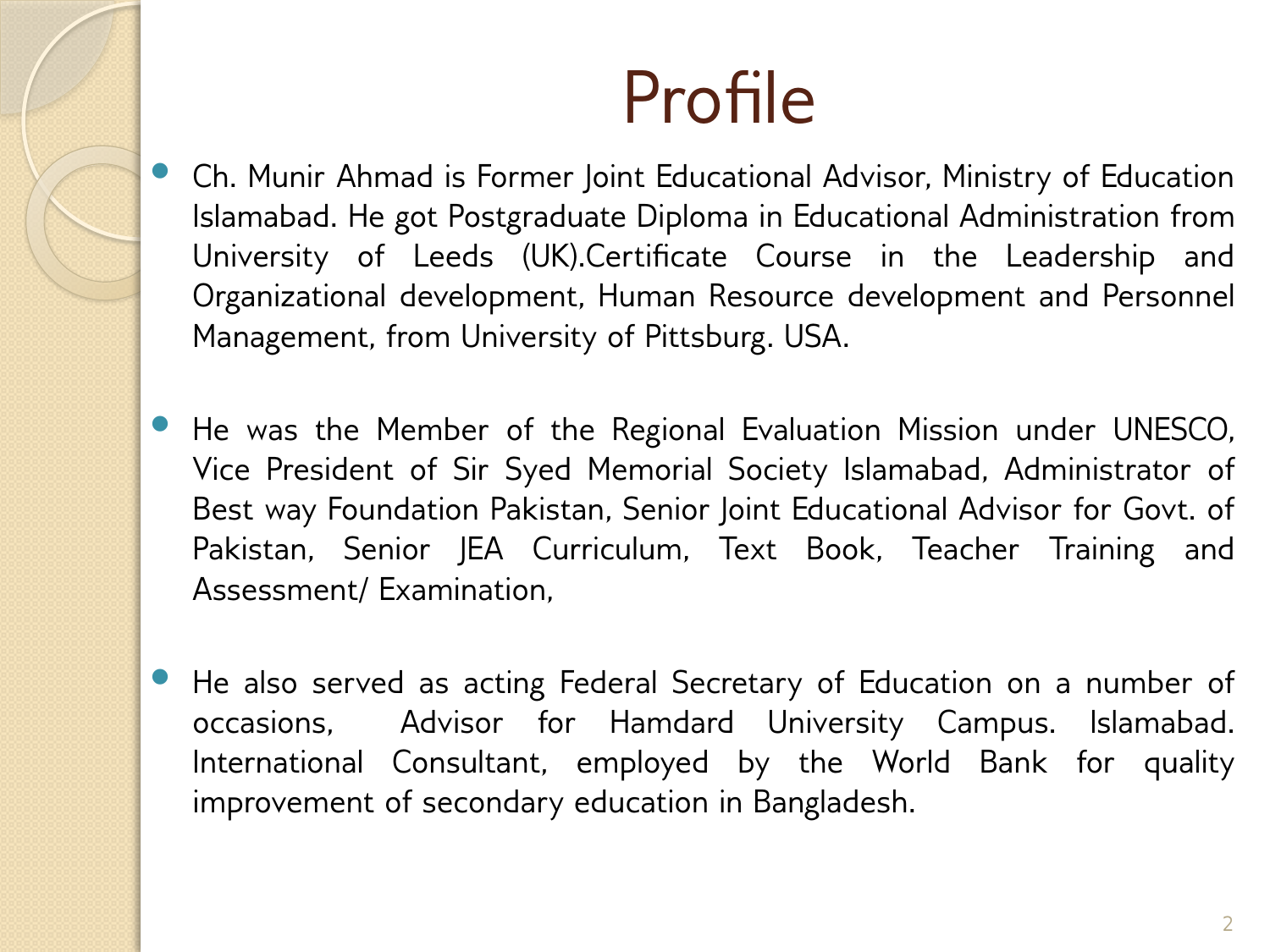

# Profile
Ch. Munir Ahmad is Former Joint Educational Advisor, Ministry of Education Islamabad. He got Postgraduate Diploma in Educational Administration from University of Leeds (UK).Certificate Course in the Leadership and Organizational development, Human Resource development and Personnel Management, from University of Pittsburg. USA.

He was the Member of the Regional Evaluation Mission under UNESCO, Vice President of Sir Syed Memorial Society Islamabad, Administrator of Best way Foundation Pakistan, Senior Joint Educational Advisor for Govt. of Pakistan, Senior JEA Curriculum, Text Book, Teacher Training and Assessment/ Examination,

He also served as acting Federal Secretary of Education on a number of occasions,  Advisor for Hamdard University Campus. Islamabad. International Consultant, employed by the World Bank for quality improvement of secondary education in Bangladesh.

2